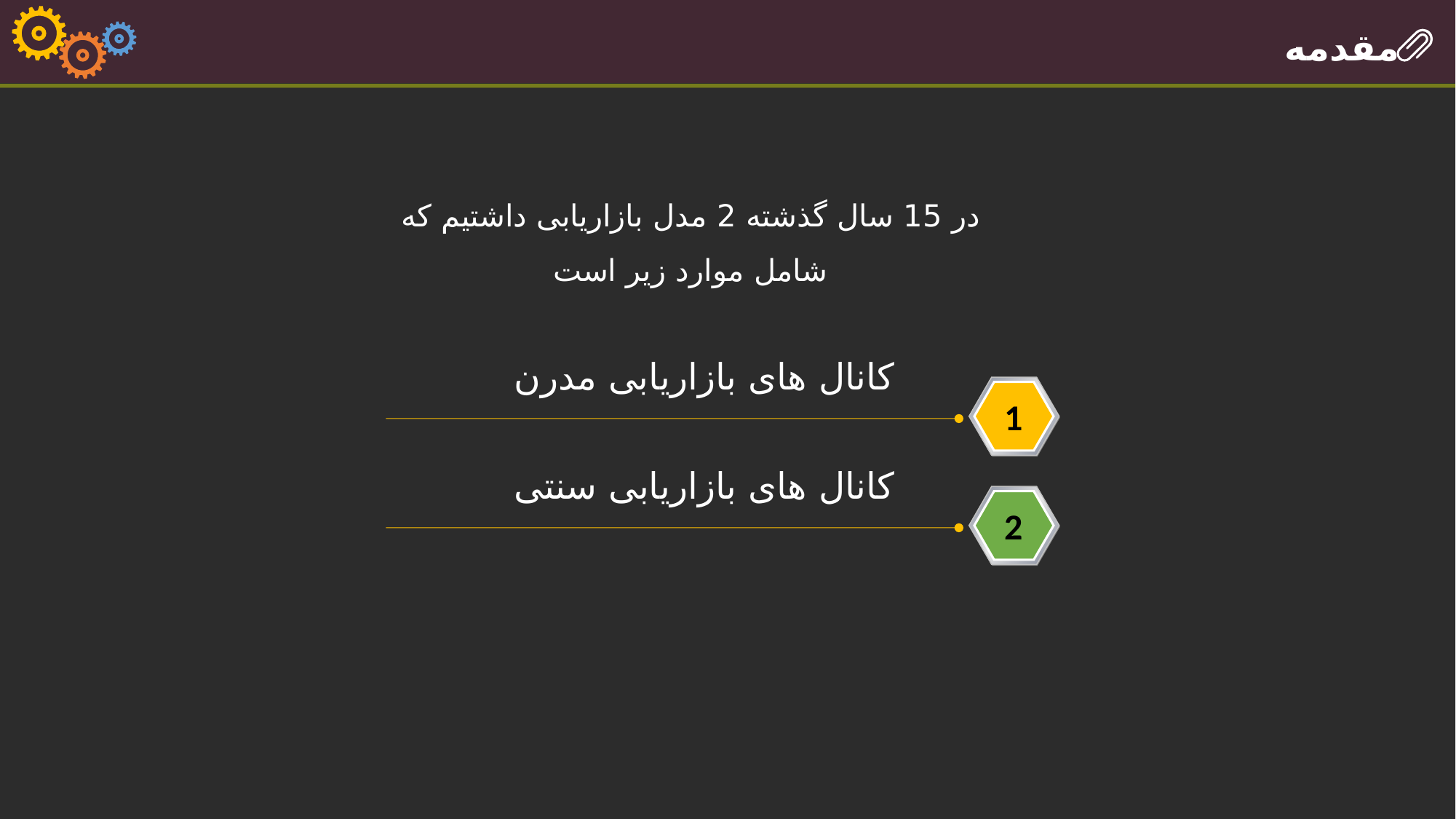

مقدمه

در 15 سال گذشته 2 مدل بازاریابی داشتیم که شامل موارد زیر است
کانال های بازاریابی مدرن

1

کانال های بازاریابی سنتی

2